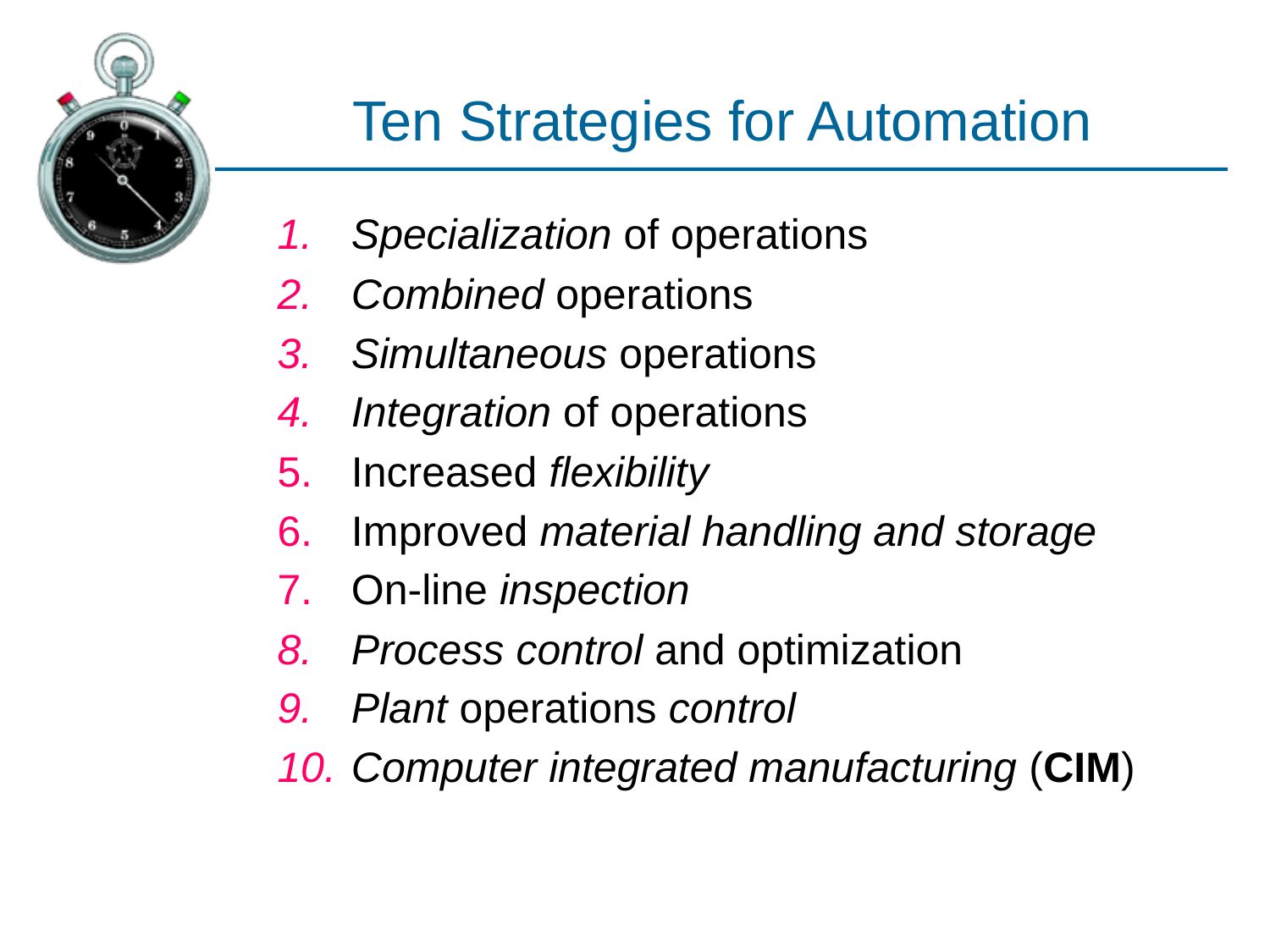

# Ten Strategies for Automation
Specialization of operations
Combined operations
Simultaneous operations
Integration of operations
Increased flexibility
Improved material handling and storage
On‑line inspection
Process control and optimization
Plant operations control
Computer integrated manufacturing (CIM)